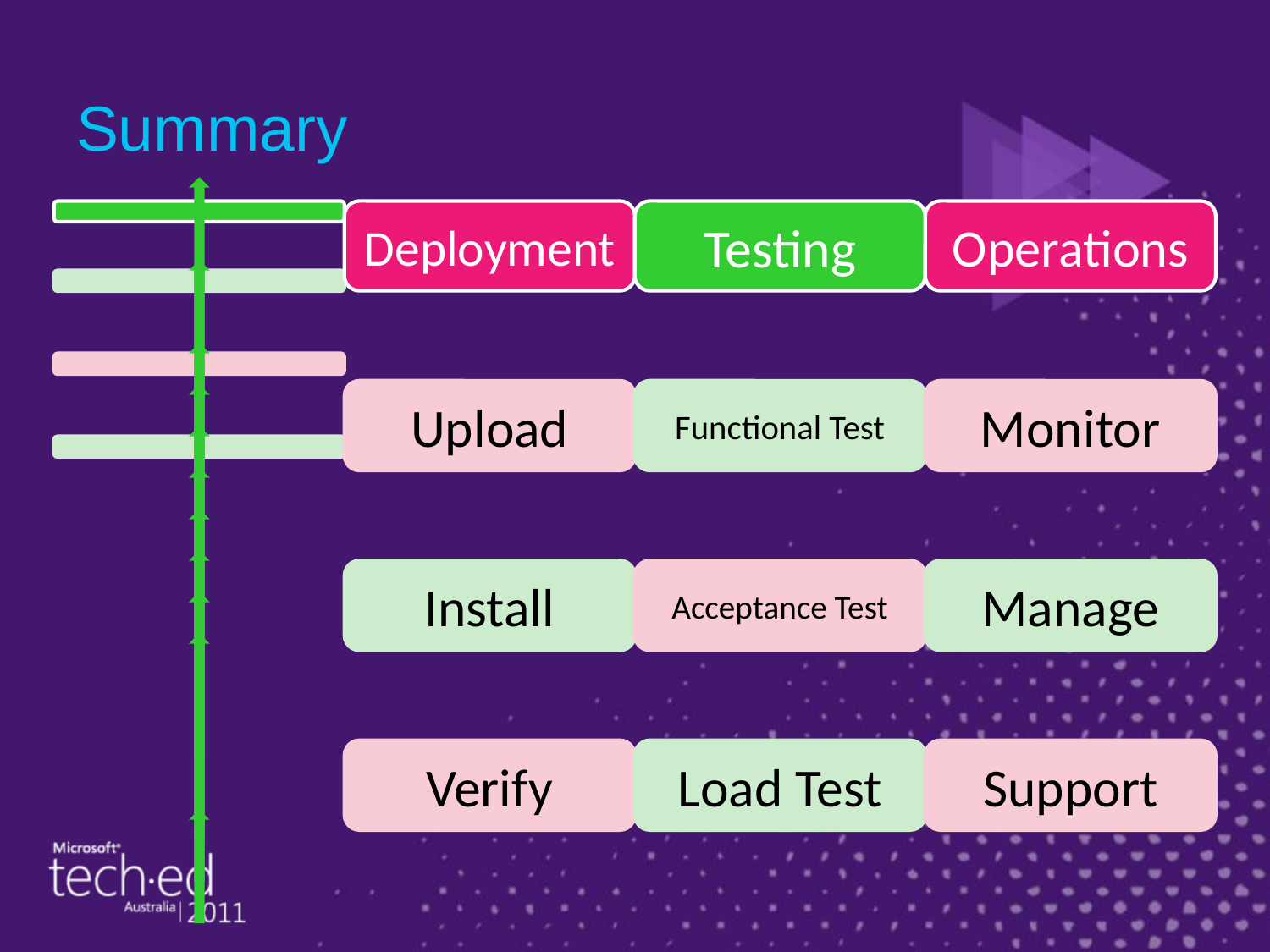

# Summary
Build
Compile
Testing
Configure
Package
Upload
Install
Verify
Monitor
Manage
Support
Deployment
Functional Test
Acceptance Test
Load Test
Operations